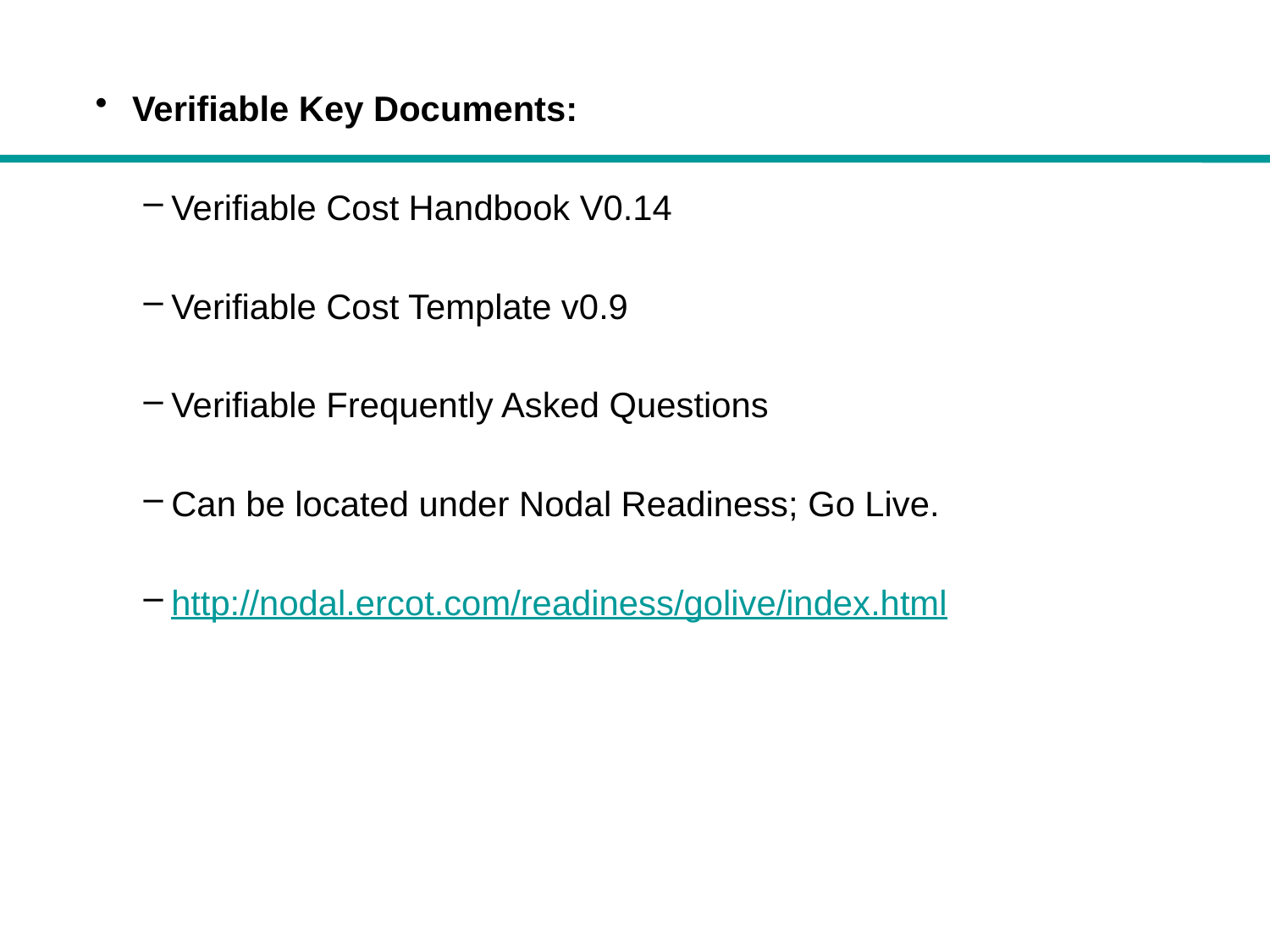

Verifiable Key Documents:

Verifiable Cost Handbook V0.14

Verifiable Cost Template v0.9

Verifiable Frequently Asked Questions

Can be located under Nodal Readiness; Go Live.

http://nodal.ercot.com/readiness/golive/index.html